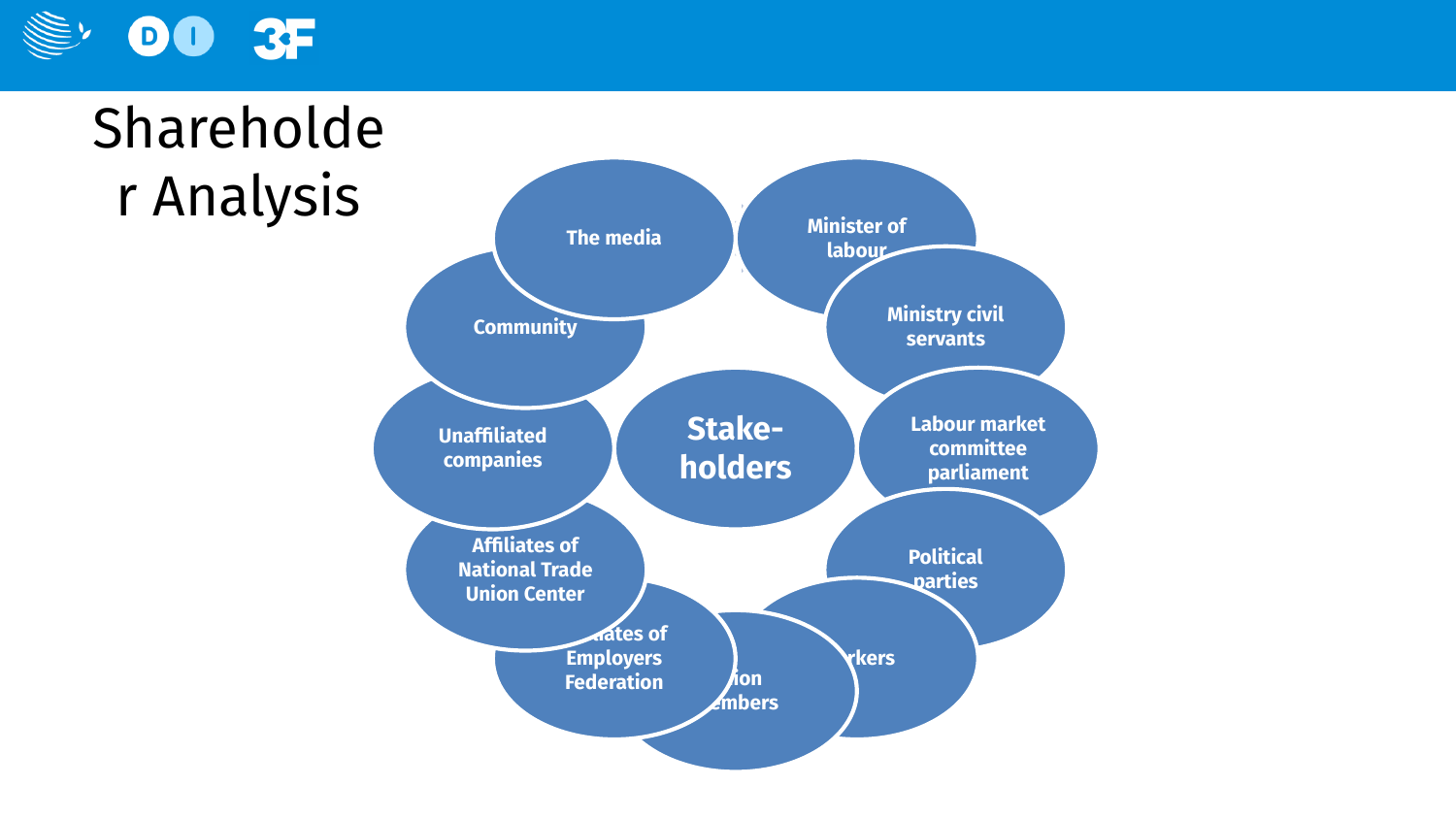

# Shareholder Analysis
Stake-holders
Minister of labour
Labour market committee parliament
Union members
Affiliates of National Trade Union Center
Unaffiliated companies
Community
The media
Ministry civil servants
Political parties
Affiliates of Employers Federation
Workers